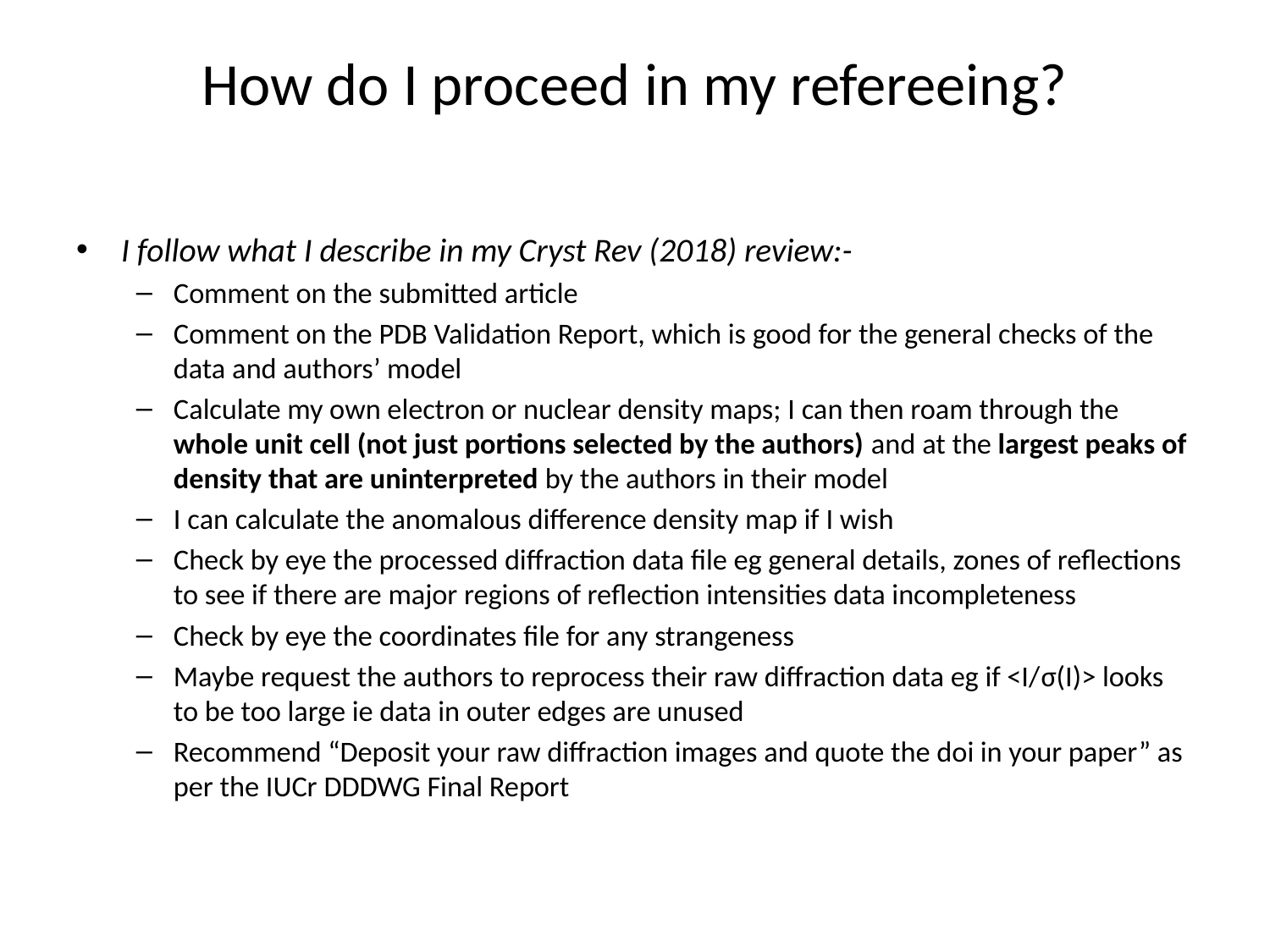

# How do I proceed in my refereeing?
I follow what I describe in my Cryst Rev (2018) review:-
Comment on the submitted article
Comment on the PDB Validation Report, which is good for the general checks of the data and authors’ model
Calculate my own electron or nuclear density maps; I can then roam through the whole unit cell (not just portions selected by the authors) and at the largest peaks of density that are uninterpreted by the authors in their model
I can calculate the anomalous difference density map if I wish
Check by eye the processed diffraction data file eg general details, zones of reflections to see if there are major regions of reflection intensities data incompleteness
Check by eye the coordinates file for any strangeness
Maybe request the authors to reprocess their raw diffraction data eg if <I/σ(I)> looks to be too large ie data in outer edges are unused
Recommend “Deposit your raw diffraction images and quote the doi in your paper” as per the IUCr DDDWG Final Report